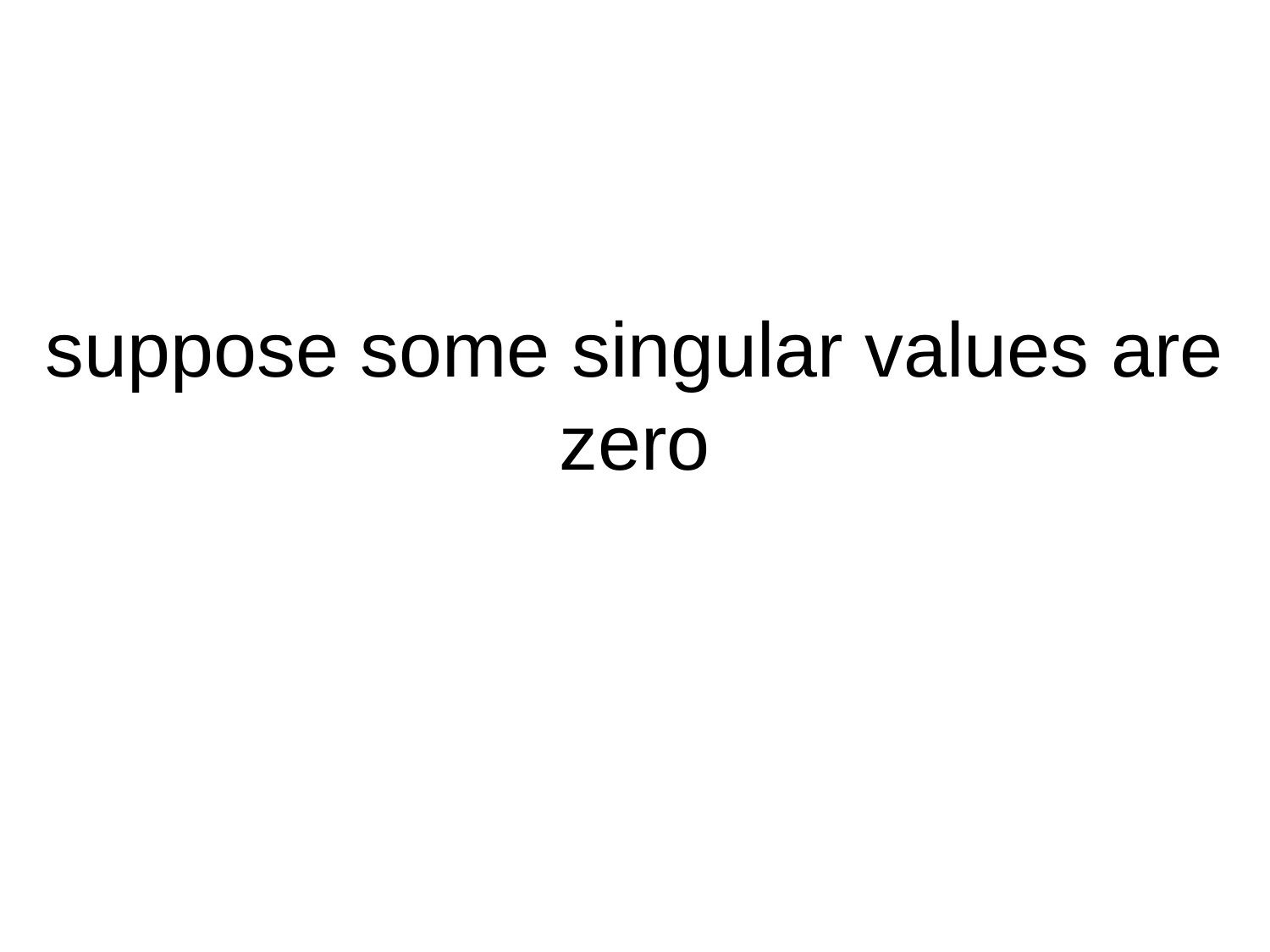

# suppose some singular values are zero